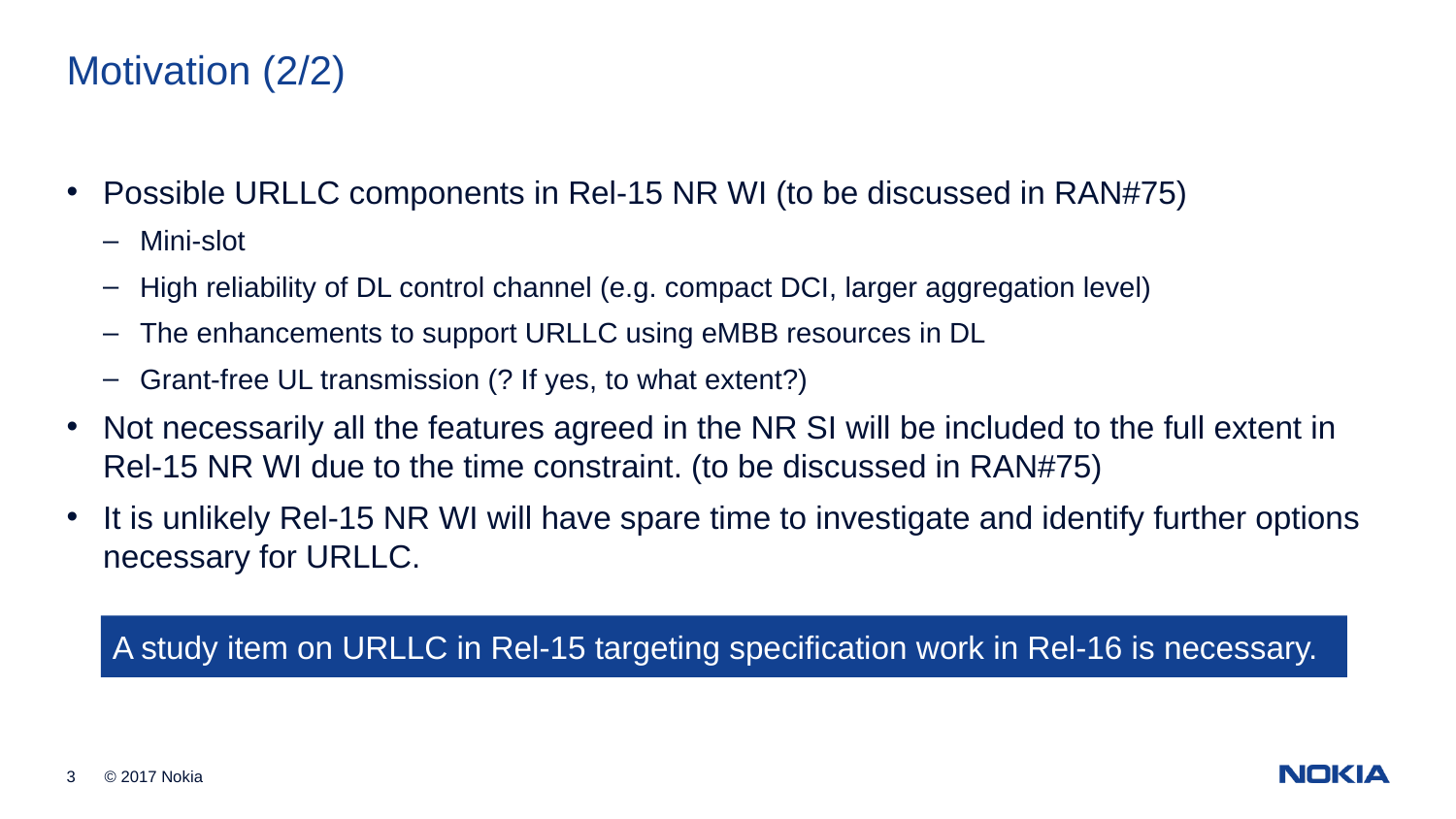

Motivation (2/2)

Possible URLLC components in Rel-15 NR WI (to be discussed in RAN#75)
Mini-slot
High reliability of DL control channel (e.g. compact DCI, larger aggregation level)
The enhancements to support URLLC using eMBB resources in DL
Grant-free UL transmission (? If yes, to what extent?)
Not necessarily all the features agreed in the NR SI will be included to the full extent in Rel-15 NR WI due to the time constraint. (to be discussed in RAN#75)
It is unlikely Rel-15 NR WI will have spare time to investigate and identify further options necessary for URLLC.
A study item on URLLC in Rel-15 targeting specification work in Rel-16 is necessary.